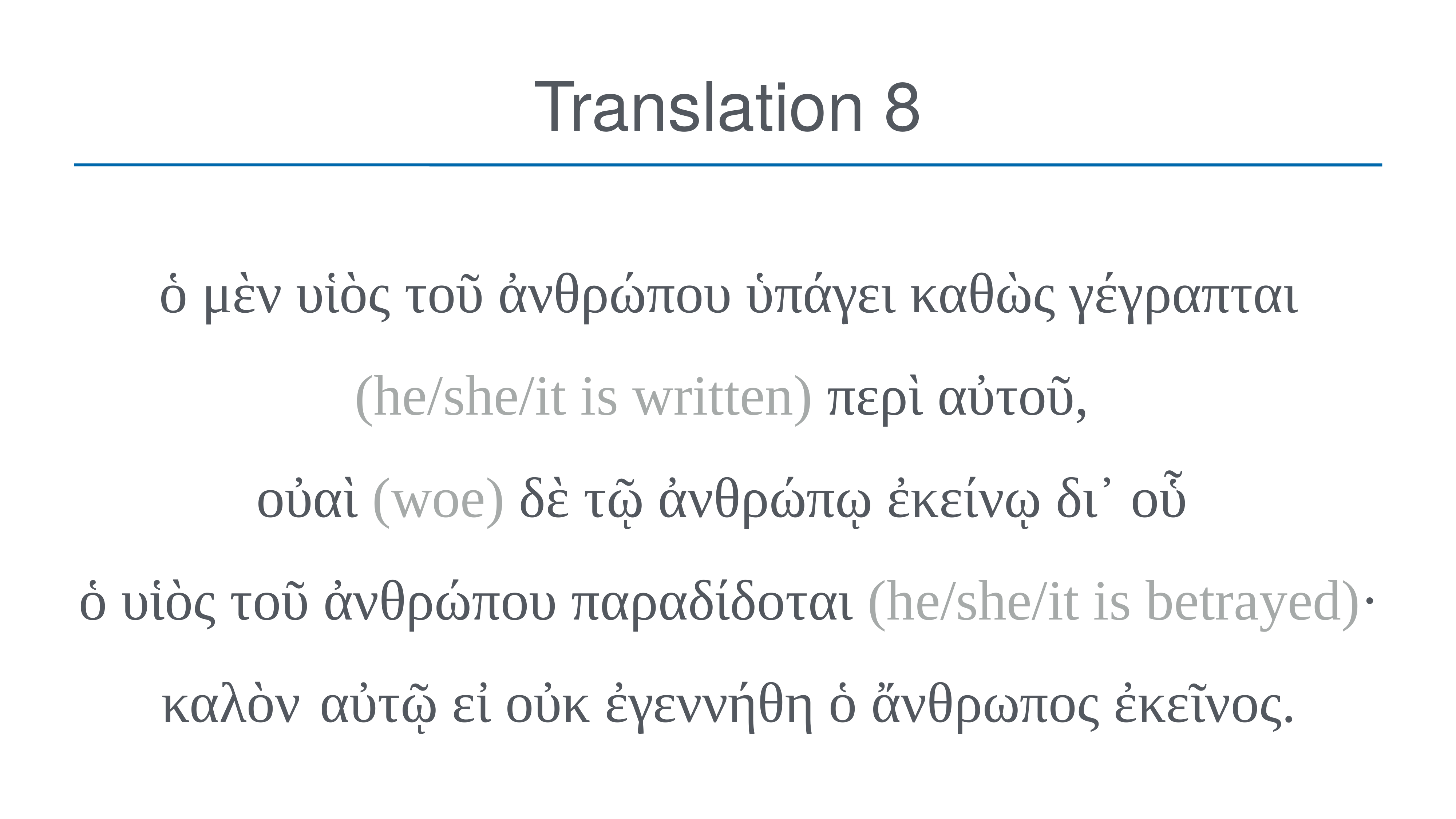

# Translation 8
ὁ μὲν υἱὸς τοῦ ἀνθρώπου ὑπάγει καθὼς γέγραπται (he/she/it is written) περὶ αὐτοῦ,
οὐαὶ (woe) δὲ τῷ ἀνθρώπῳ ἐκείνῳ δι᾽ οὗ
ὁ υἱὸς τοῦ ἀνθρώπου παραδίδοται (he/she/it is betrayed)· καλὸν  αὐτῷ εἰ οὐκ ἐγεννήθη ὁ ἄνθρωπος ἐκεῖνος.